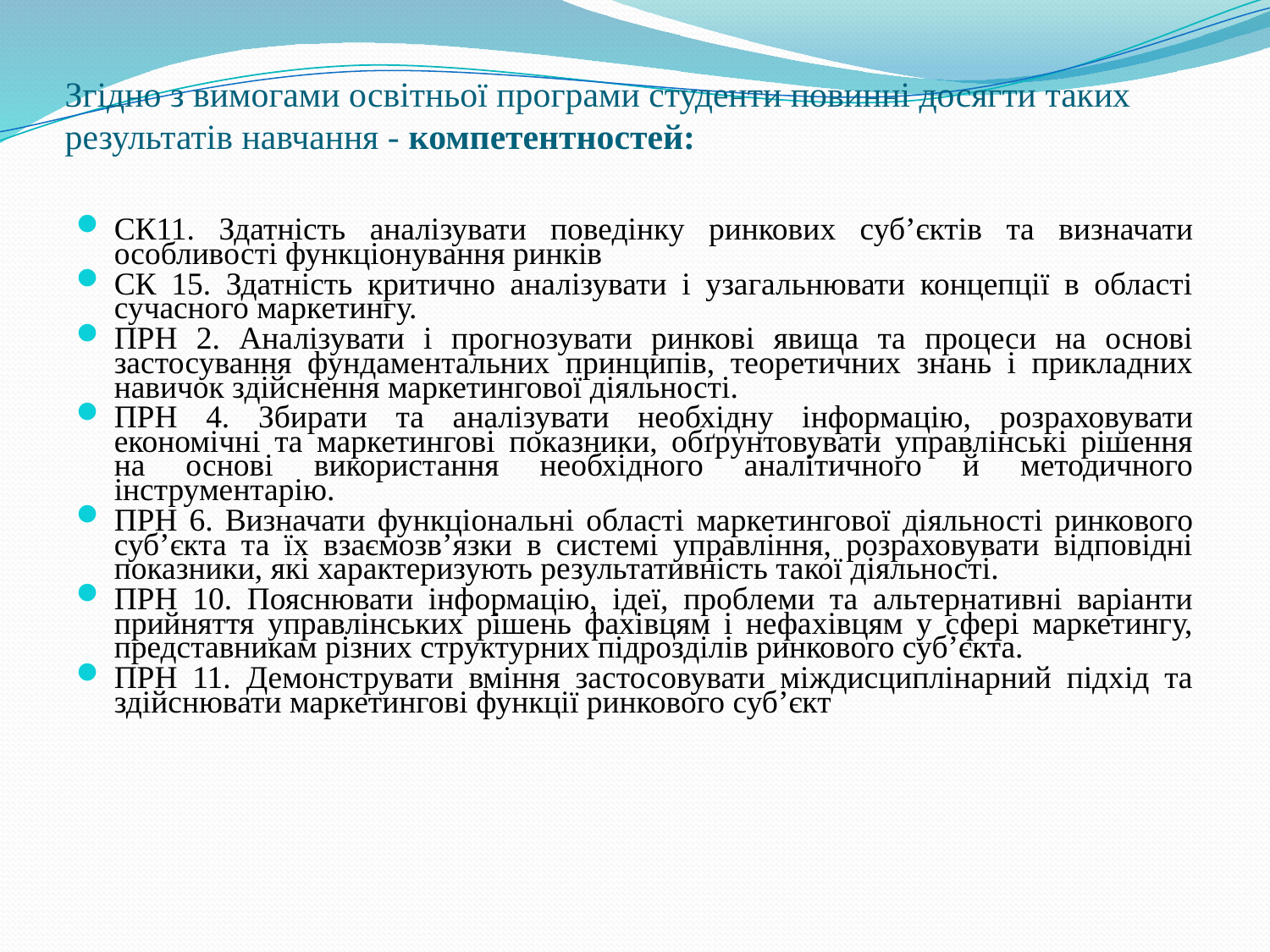

# Згідно з вимогами освітньої програми студенти повинні досягти таких результатів навчання - компетентностей:
СК11. Здатність аналізувати поведінку ринкових суб’єктів та визначати особливості функціонування ринків
СК 15. Здатність критично аналізувати і узагальнювати концепції в області сучасного маркетингу.
ПРН 2. Аналізувати і прогнозувати ринкові явища та процеси на основі застосування фундаментальних принципів, теоретичних знань і прикладних навичок здійснення маркетингової діяльності.
ПРН 4. Збирати та аналізувати необхідну інформацію, розраховувати економічні та маркетингові показники, обґрунтовувати управлінські рішення на основі використання необхідного аналітичного й методичного інструментарію.
ПРН 6. Визначати функціональні області маркетингової діяльності ринкового суб’єкта та їх взаємозв’язки в системі управління, розраховувати відповідні показники, які характеризують результативність такої діяльності.
ПРН 10. Пояснювати інформацію, ідеї, проблеми та альтернативні варіанти прийняття управлінських рішень фахівцям і нефахівцям у сфері маркетингу, представникам різних структурних підрозділів ринкового суб’єкта.
ПРН 11. Демонструвати вміння застосовувати міждисциплінарний підхід та здійснювати маркетингові функції ринкового суб’єкт